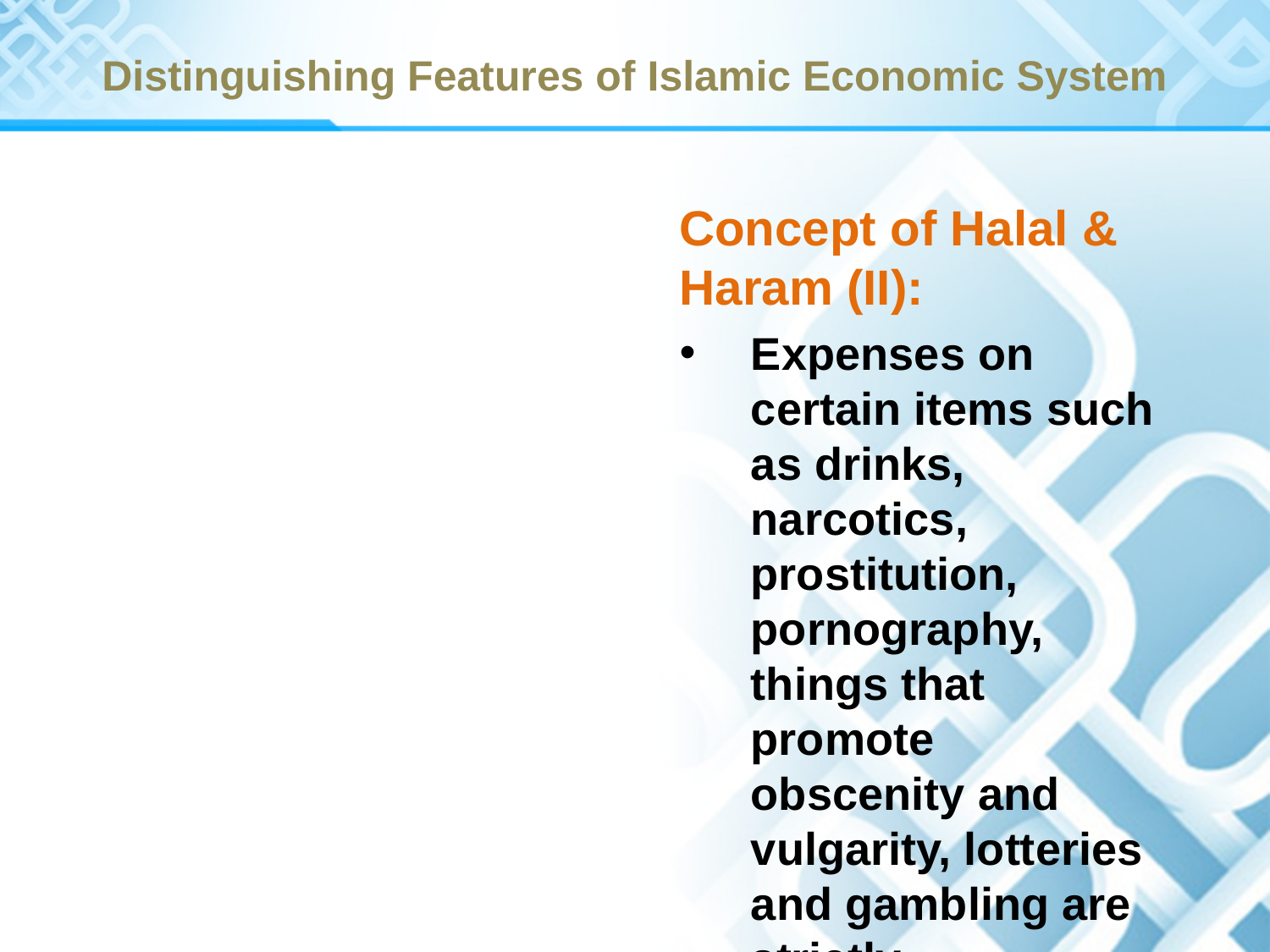

Distinguishing Features of Islamic Economic System
Concept of Halal & Haram (II):
Expenses on certain items such as drinks, narcotics, prostitution, pornography, things that promote obscenity and vulgarity, lotteries and gambling are strictly inadmissible